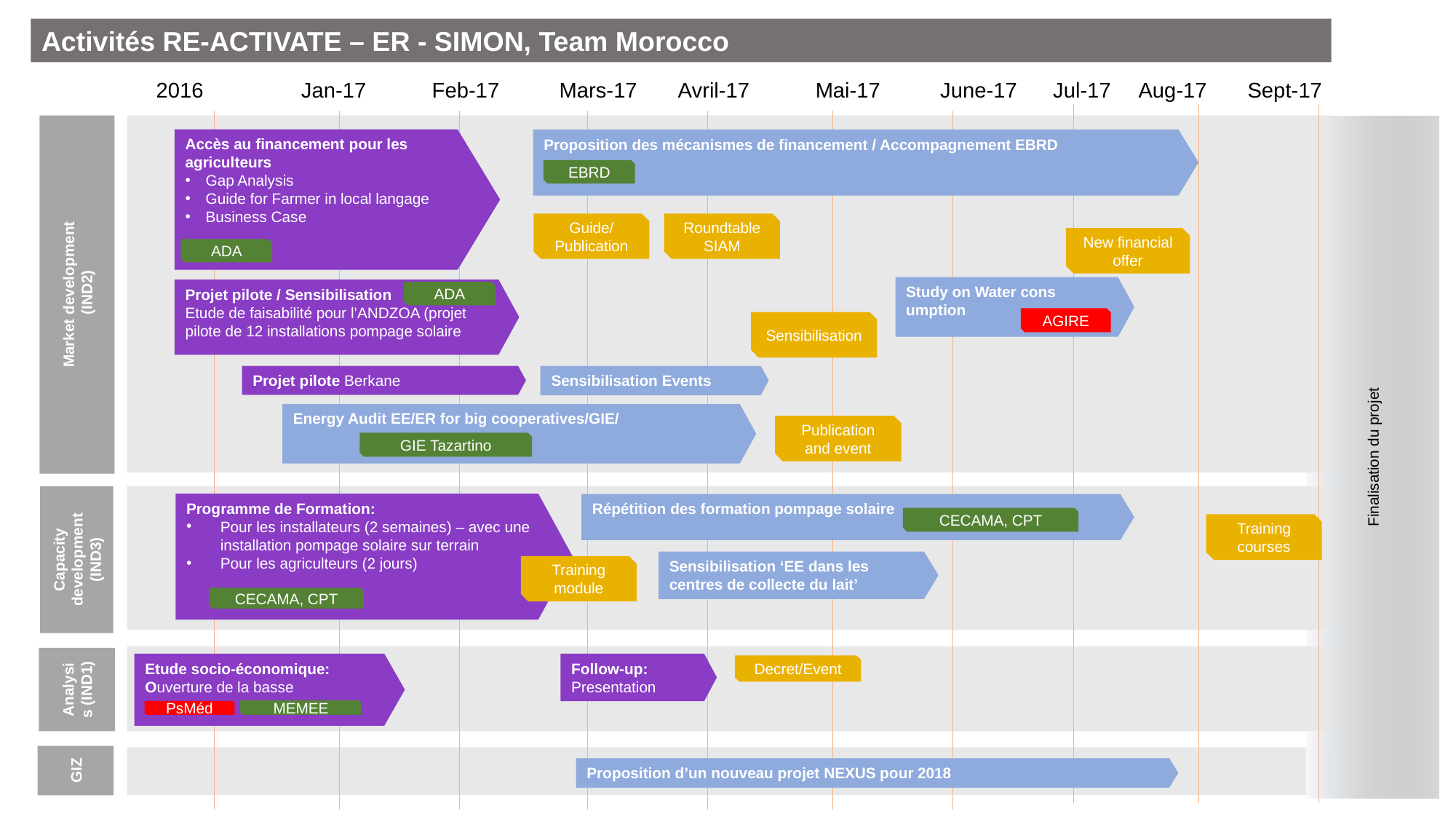

Activités RE-ACTIVATE – ER - SIMON, Team Morocco
2016	      Jan-17           Feb-17          Mars-17       Avril-17           Mai-17          June-17      Jul-17	Aug-17	Sept-17
Market development
 (IND2)

Finalisation du projet
Accès au financement pour les agriculteurs
Gap Analysis
Guide for Farmer in local langage
Business Case

Proposition des mécanismes de financement / Accompagnement EBRD

EBRD
Guide/
Publication
Roundtable SIAM
New financial offer
ADA
Study on Water cons umption
Projet pilote / Sensibilisation
Etude de faisabilité pour l’ANDZOA (projet pilote de 12 installations pompage solaire
ADA
AGIRE
Sensibilisation
Projet pilote Berkane
Sensibilisation Events
Energy Audit EE/ER for big cooperatives/GIE/
Publication and event
GIE Tazartino
Capacity development (IND3)

Programme de Formation:
Pour les installateurs (2 semaines) – avec une installation pompage solaire sur terrain
Pour les agriculteurs (2 jours)
Répétition des formation pompage solaire

CECAMA, CPT
Training courses
Sensibilisation ‘EE dans les centres de collecte du lait’

Training module
CECAMA, CPT

Analysis (IND1)
Follow-up: Presentation

Etude socio-économique: Ouverture de la basse
Decret/Event
MEMEE
PsMéd
GIZ

Proposition d’un nouveau projet NEXUS pour 2018